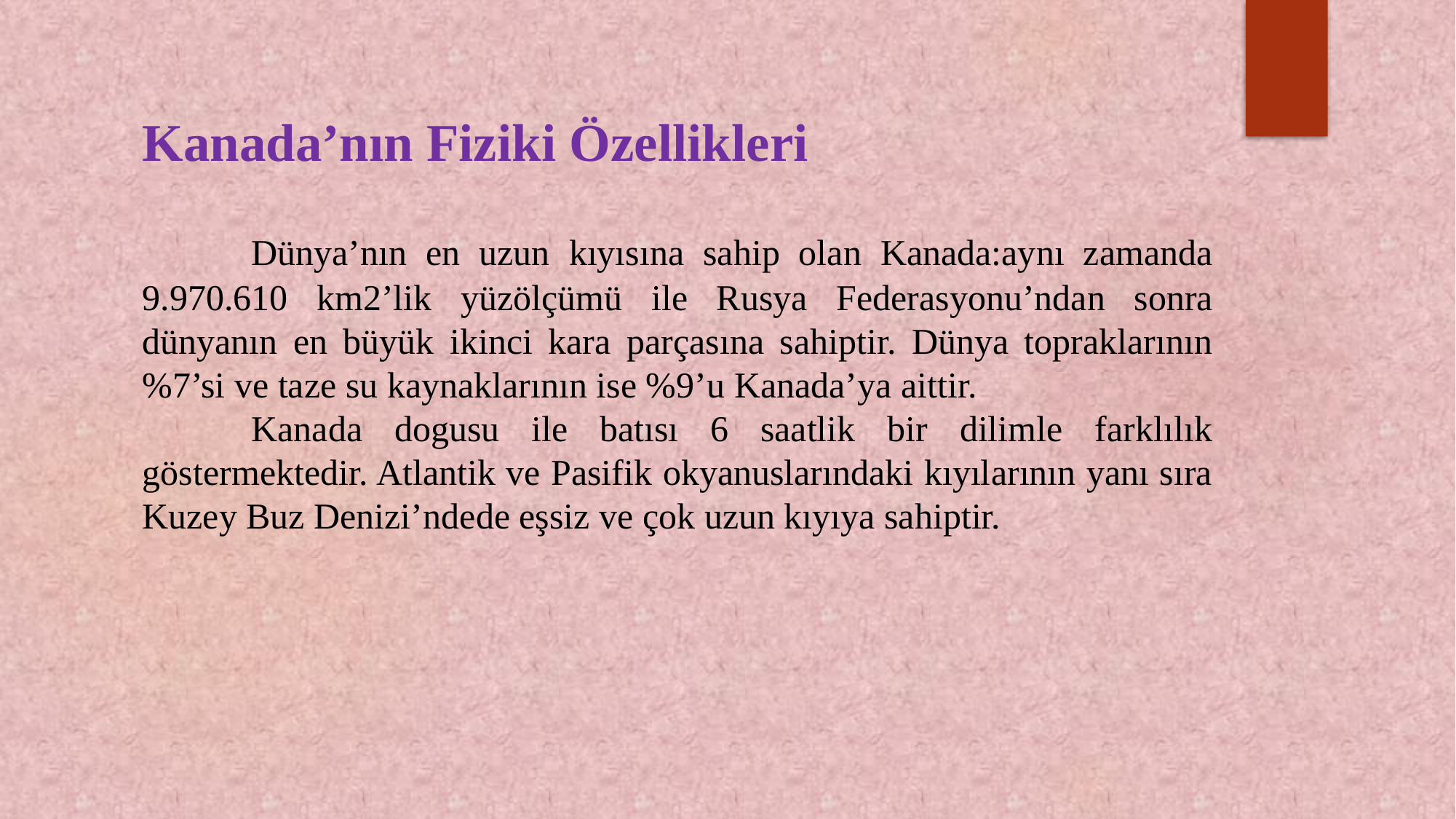

Kanada’nın Fiziki Özellikleri

	Dünya’nın en uzun kıyısına sahip olan Kanada:aynı zamanda 9.970.610 km2’lik yüzölçümü ile Rusya Federasyonu’ndan sonra dünyanın en büyük ikinci kara parçasına sahiptir. Dünya topraklarının %7’si ve taze su kaynaklarının ise %9’u Kanada’ya aittir.
	Kanada dogusu ile batısı 6 saatlik bir dilimle farklılık göstermektedir. Atlantik ve Pasifik okyanuslarındaki kıyılarının yanı sıra Kuzey Buz Denizi’ndede eşsiz ve çok uzun kıyıya sahiptir.